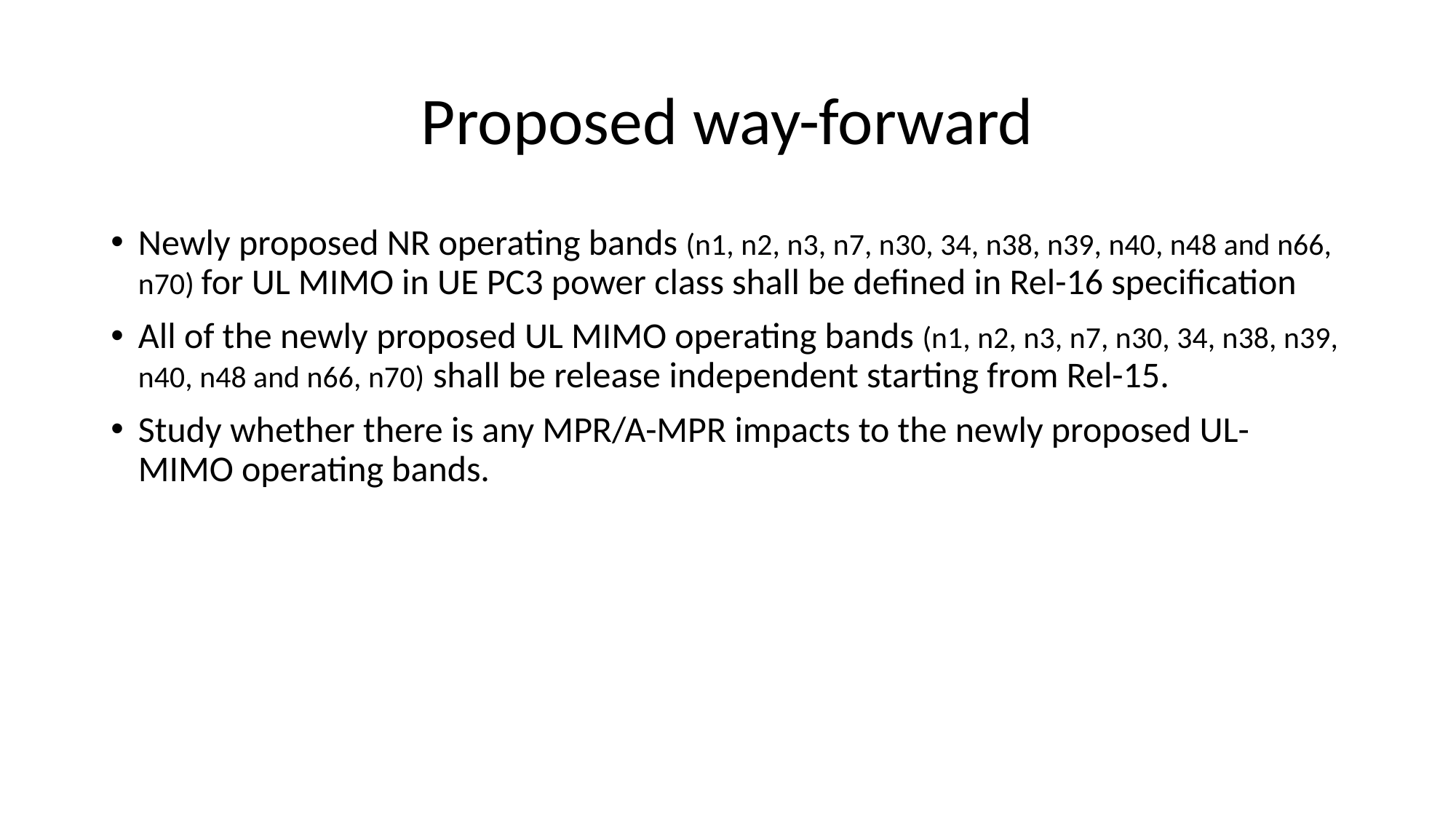

# Proposed way-forward
Newly proposed NR operating bands (n1, n2, n3, n7, n30, 34, n38, n39, n40, n48 and n66, n70) for UL MIMO in UE PC3 power class shall be defined in Rel-16 specification
All of the newly proposed UL MIMO operating bands (n1, n2, n3, n7, n30, 34, n38, n39, n40, n48 and n66, n70) shall be release independent starting from Rel-15.
Study whether there is any MPR/A-MPR impacts to the newly proposed UL-MIMO operating bands.